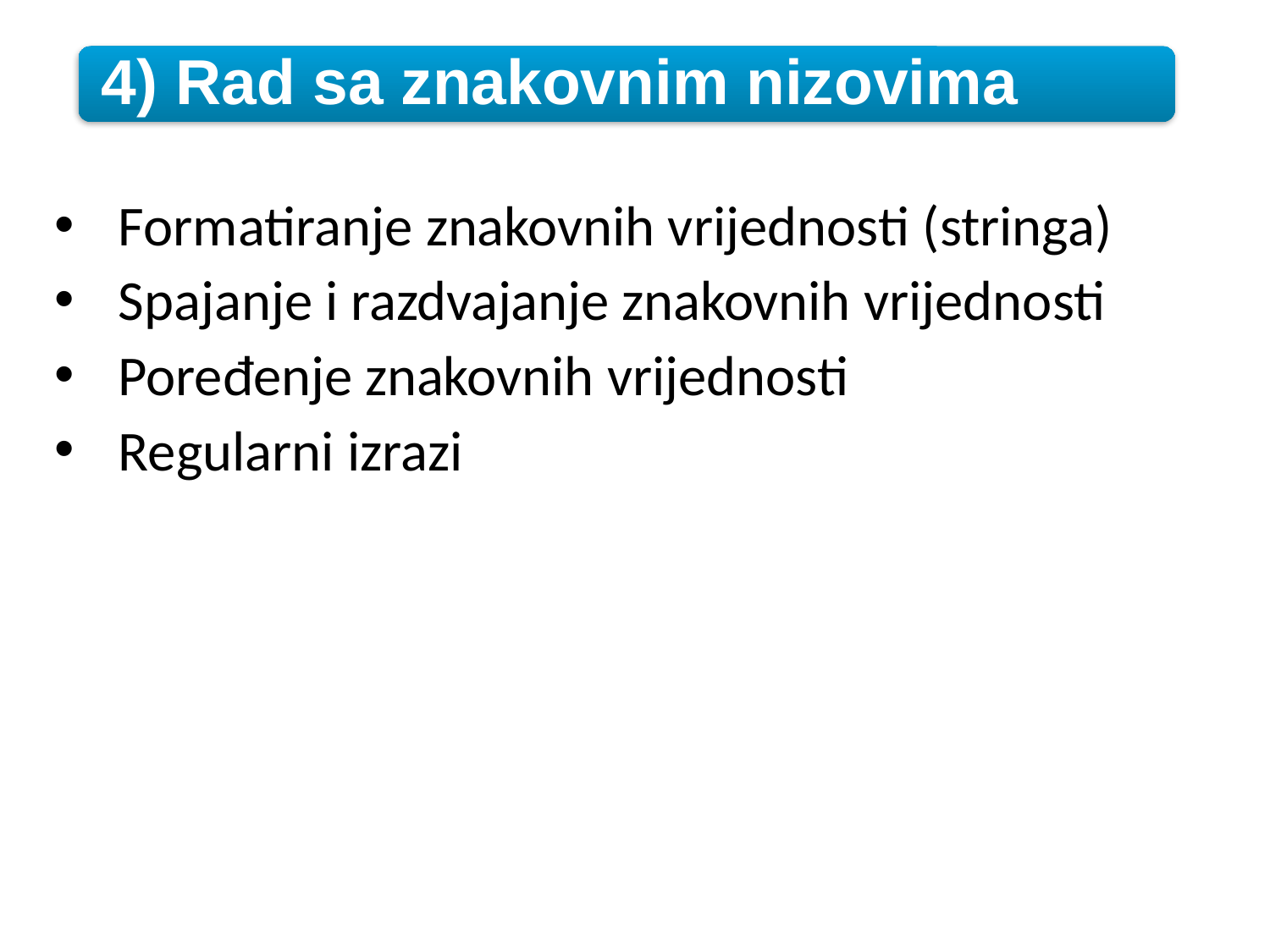

4) Rad sa znakovnim nizovima
Formatiranje znakovnih vrijednosti (stringa)
Spajanje i razdvajanje znakovnih vrijednosti
Poređenje znakovnih vrijednosti
Regularni izrazi